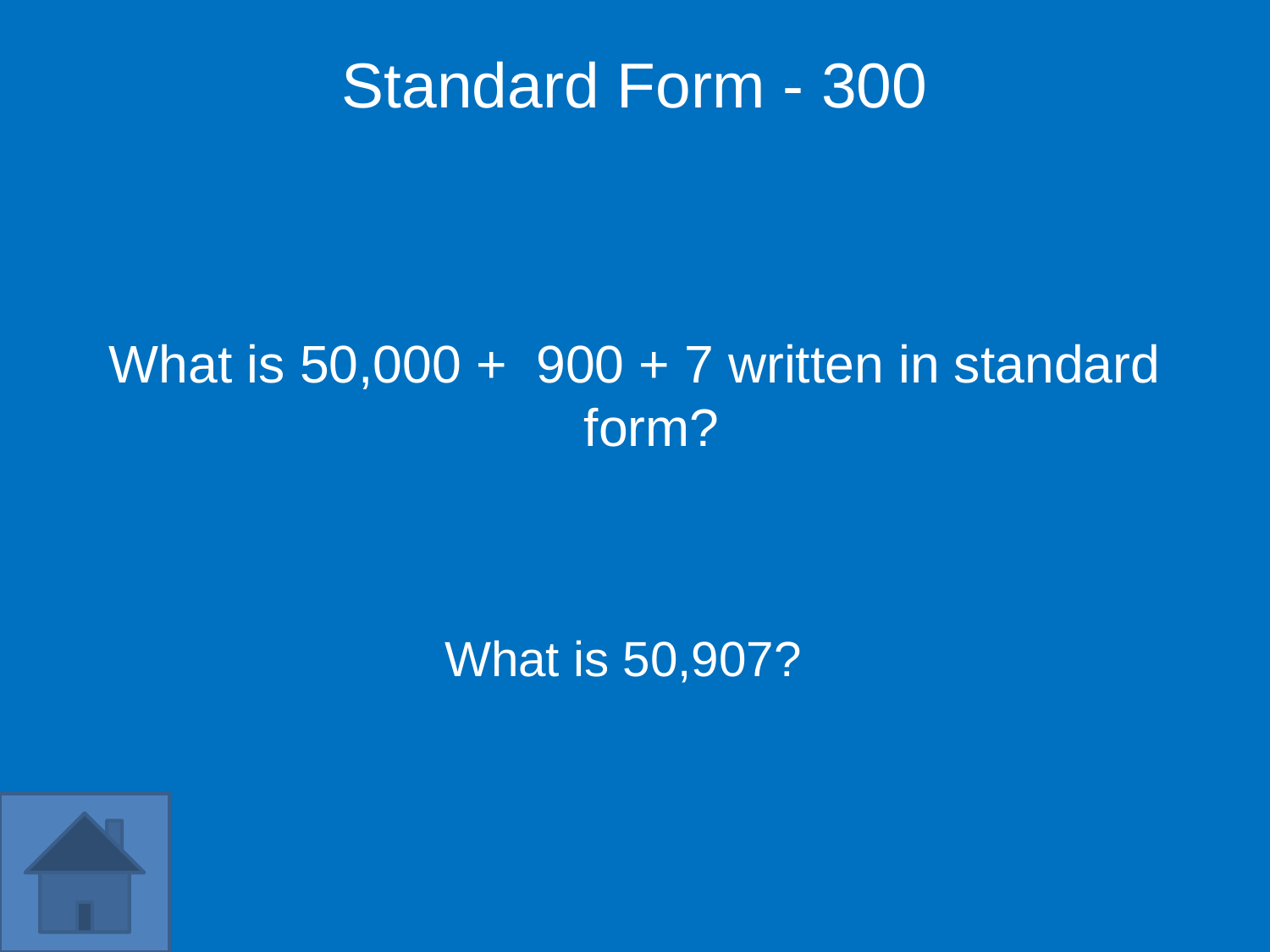

Standard Form - 300

What is 50,000 +  900 + 7 written in standard form?

What is 50,907?